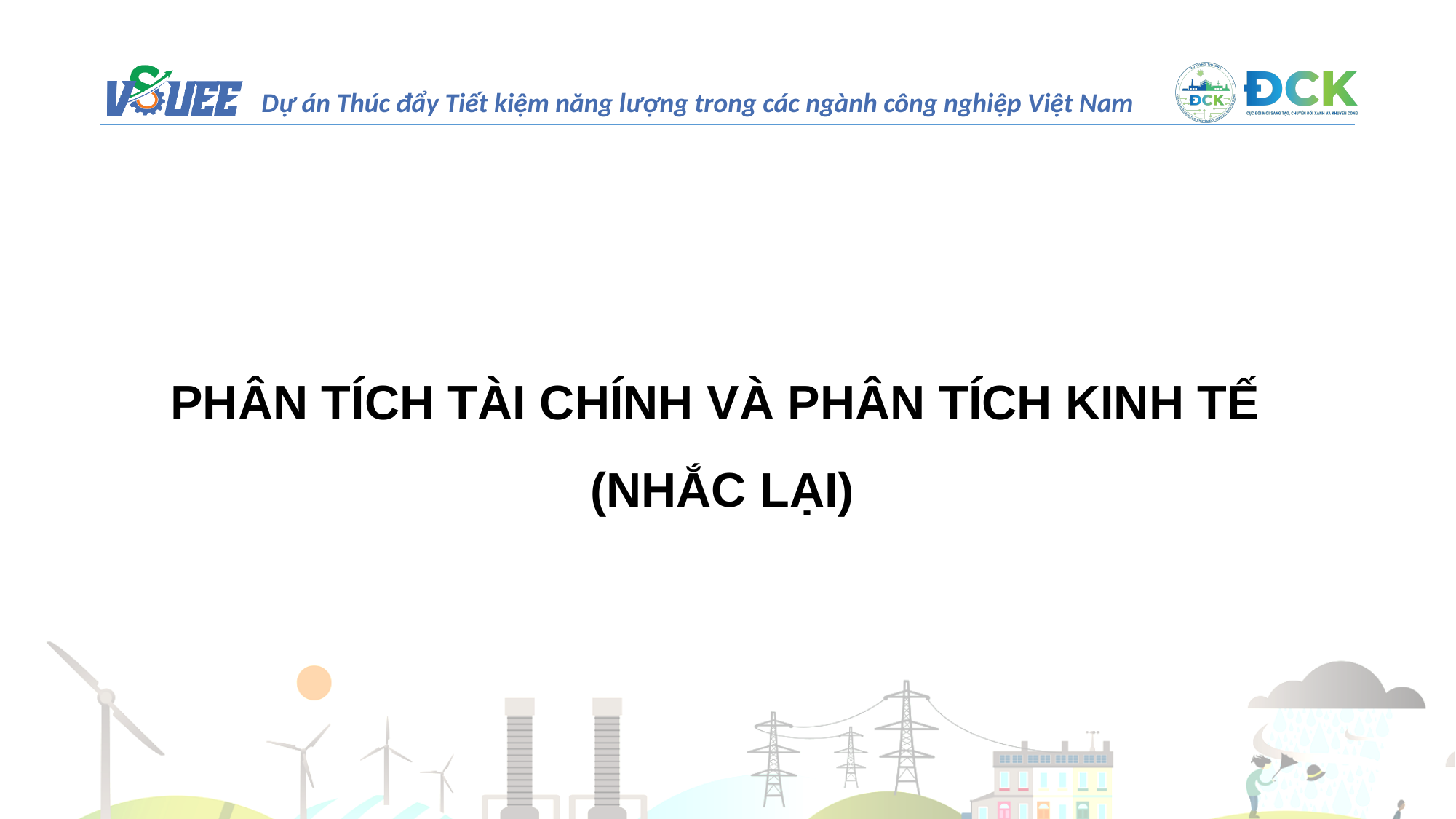

PHÂN TÍCH TÀI CHÍNH VÀ PHÂN TÍCH KINH TẾ
(NHẮC LẠI)